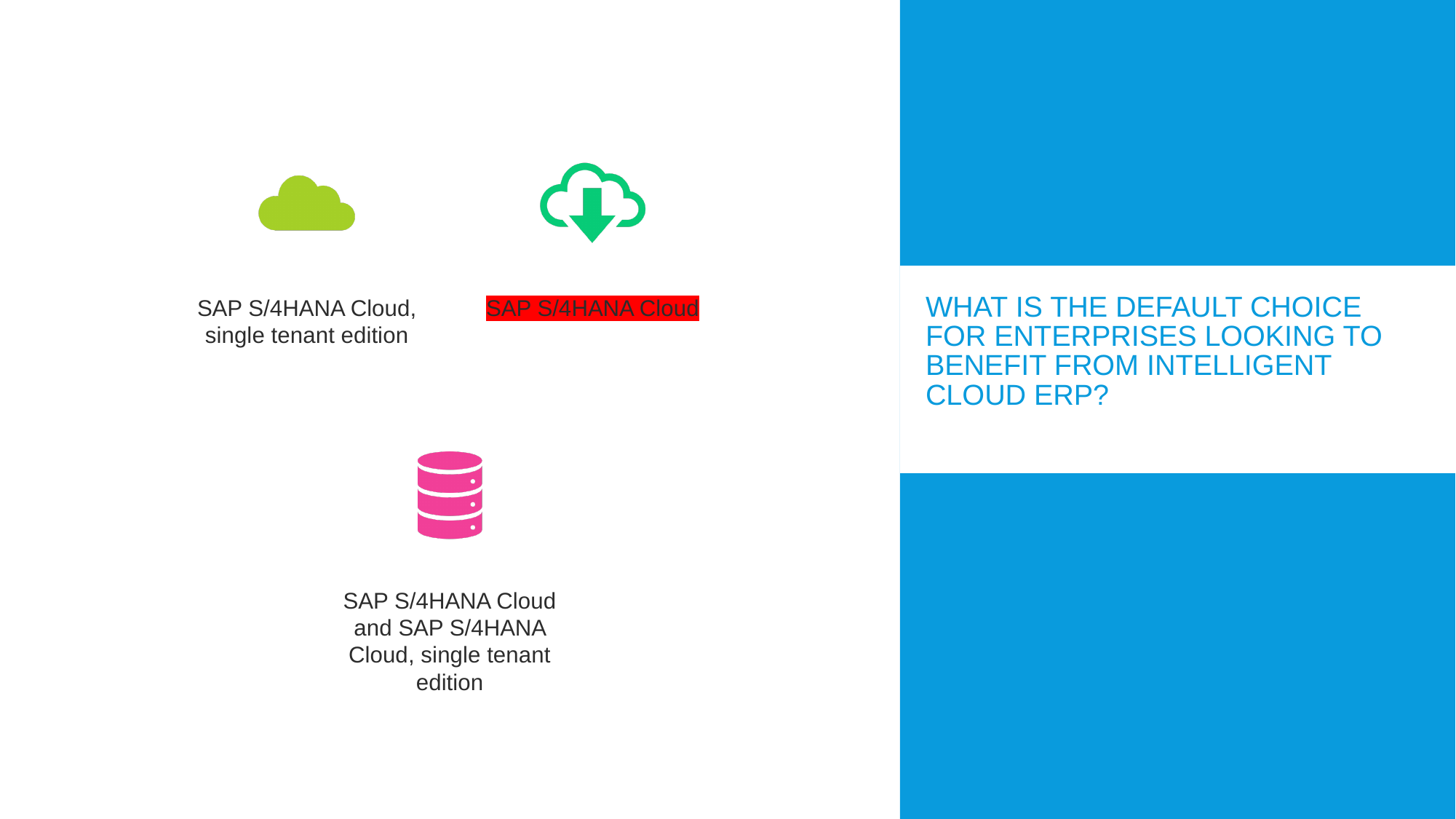

SAP S/4HANA Cloud, single tenant edition
SAP S/4HANA Cloud
SAP S/4HANA Cloud and SAP S/4HANA Cloud, single tenant edition

# What is the default choice for enterprises looking to benefit from Intelligent Cloud ERP?